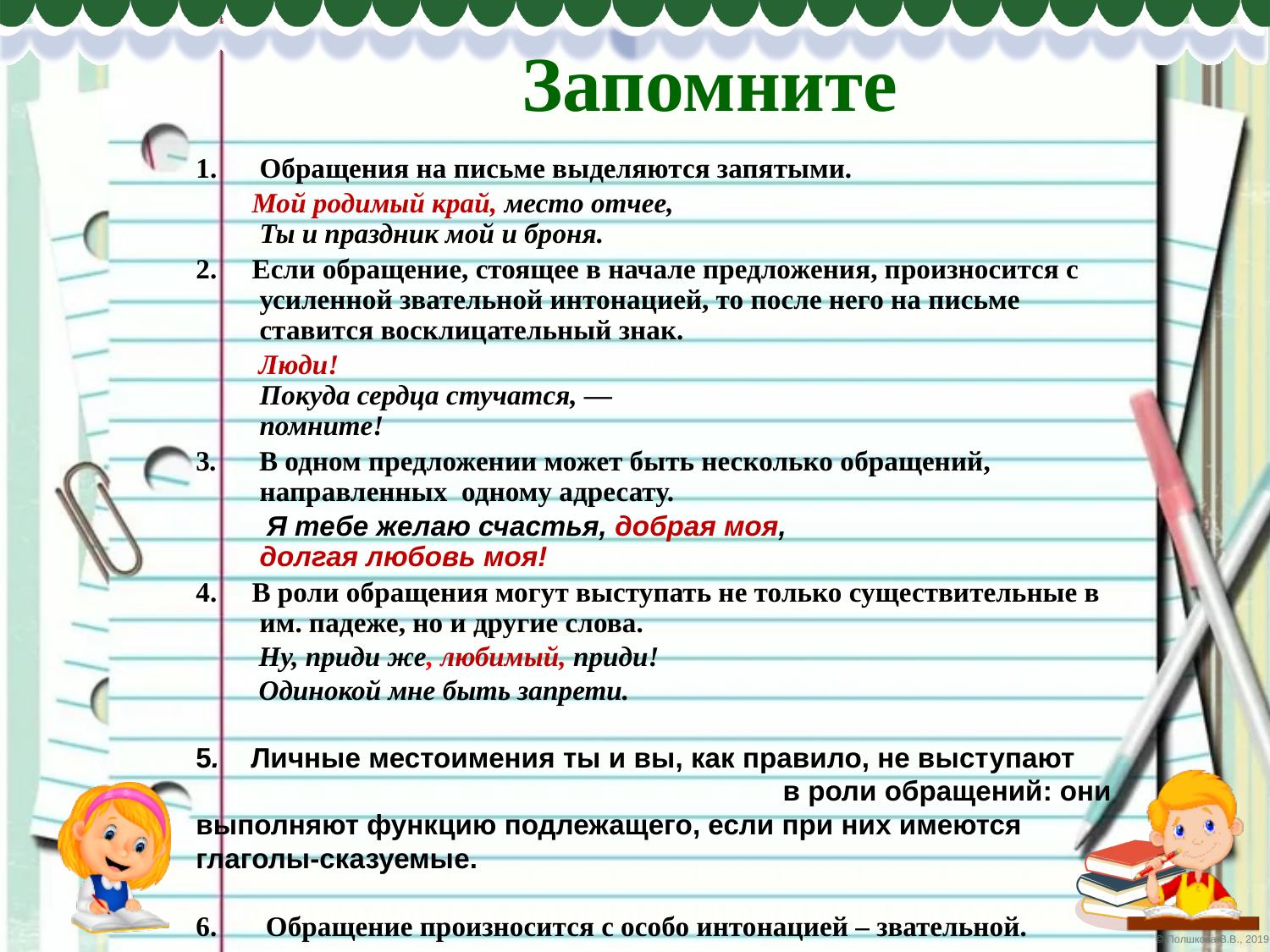

# Запомните
Обращения на письме выделяются запятыми.
        Мой родимый край, место отчее,
Ты и праздник мой и броня.
2.     Если обращение, стоящее в начале предложения, произносится с усиленной звательной интонацией, то после него на письме ставится восклицательный знак.
         Люди!
Покуда сердца стучатся, —
помните!
3.      В одном предложении может быть несколько обращений, направленных  одному адресату.
         Я тебе желаю счастья, добрая моя,
долгая любовь моя!
4.     В роли обращения могут выступать не только существительные в им. падеже, но и другие слова.
         Ну, приди же, любимый, приди!
         Одинокой мне быть запрети.

5.    Личные местоимения ты и вы, как правило, не выступают                                                                                    в роли обращений: они выполняют функцию подлежащего, если при них имеются   глаголы-сказуемые.

6.       Обращение произносится с особо интонацией – звательной.